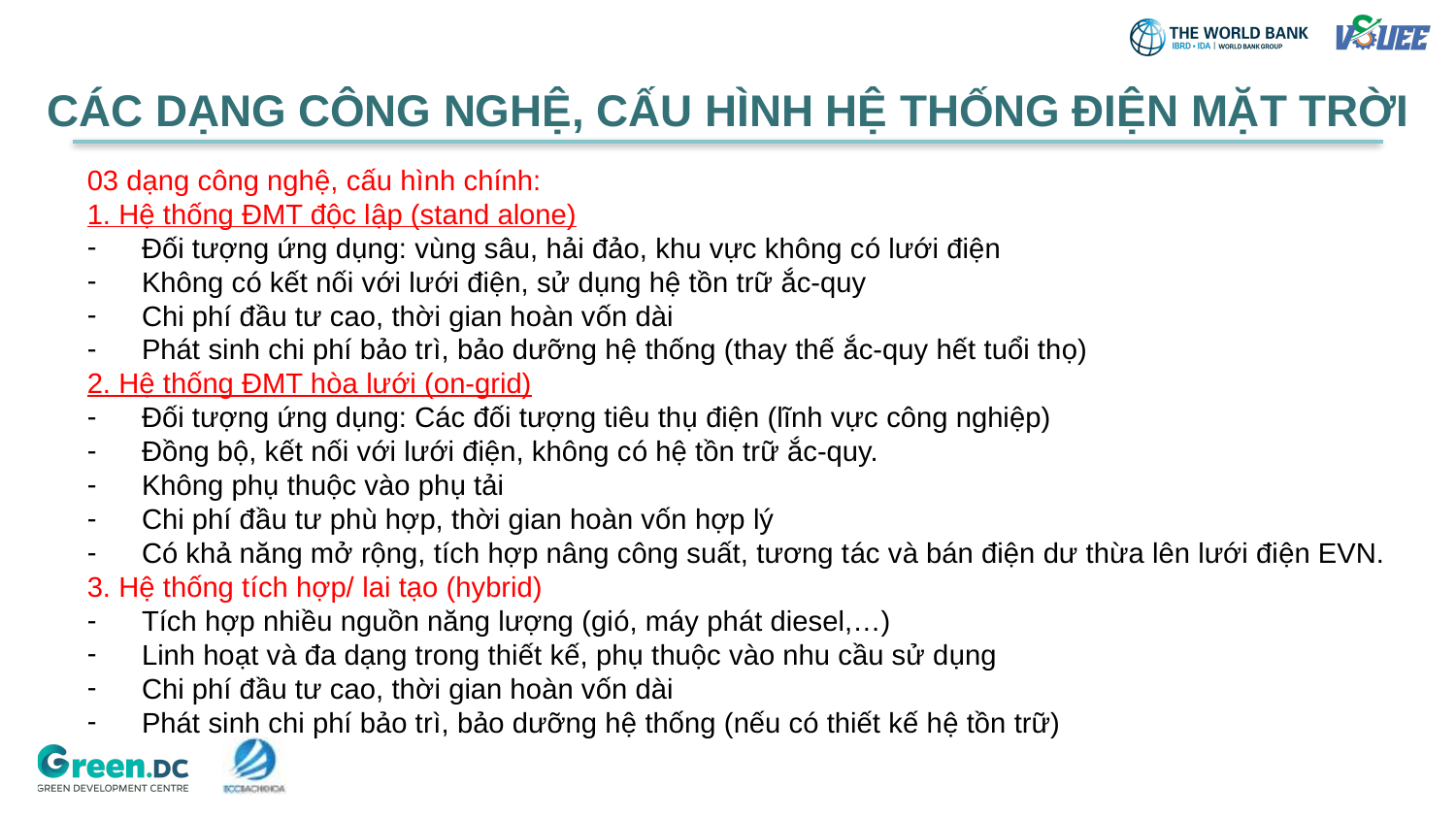

# CÁC DẠNG CÔNG NGHỆ, CẤU HÌNH HỆ THỐNG ĐIỆN MẶT TRỜI
03 dạng công nghệ, cấu hình chính:
1. Hệ thống ĐMT độc lập (stand alone)
Đối tượng ứng dụng: vùng sâu, hải đảo, khu vực không có lưới điện
Không có kết nối với lưới điện, sử dụng hệ tồn trữ ắc-quy
Chi phí đầu tư cao, thời gian hoàn vốn dài
Phát sinh chi phí bảo trì, bảo dưỡng hệ thống (thay thế ắc-quy hết tuổi thọ)
2. Hệ thống ĐMT hòa lưới (on-grid)
Đối tượng ứng dụng: Các đối tượng tiêu thụ điện (lĩnh vực công nghiệp)
Đồng bộ, kết nối với lưới điện, không có hệ tồn trữ ắc-quy.
Không phụ thuộc vào phụ tải
Chi phí đầu tư phù hợp, thời gian hoàn vốn hợp lý
Có khả năng mở rộng, tích hợp nâng công suất, tương tác và bán điện dư thừa lên lưới điện EVN.
3. Hệ thống tích hợp/ lai tạo (hybrid)
Tích hợp nhiều nguồn năng lượng (gió, máy phát diesel,…)
Linh hoạt và đa dạng trong thiết kế, phụ thuộc vào nhu cầu sử dụng
Chi phí đầu tư cao, thời gian hoàn vốn dài
Phát sinh chi phí bảo trì, bảo dưỡng hệ thống (nếu có thiết kế hệ tồn trữ)